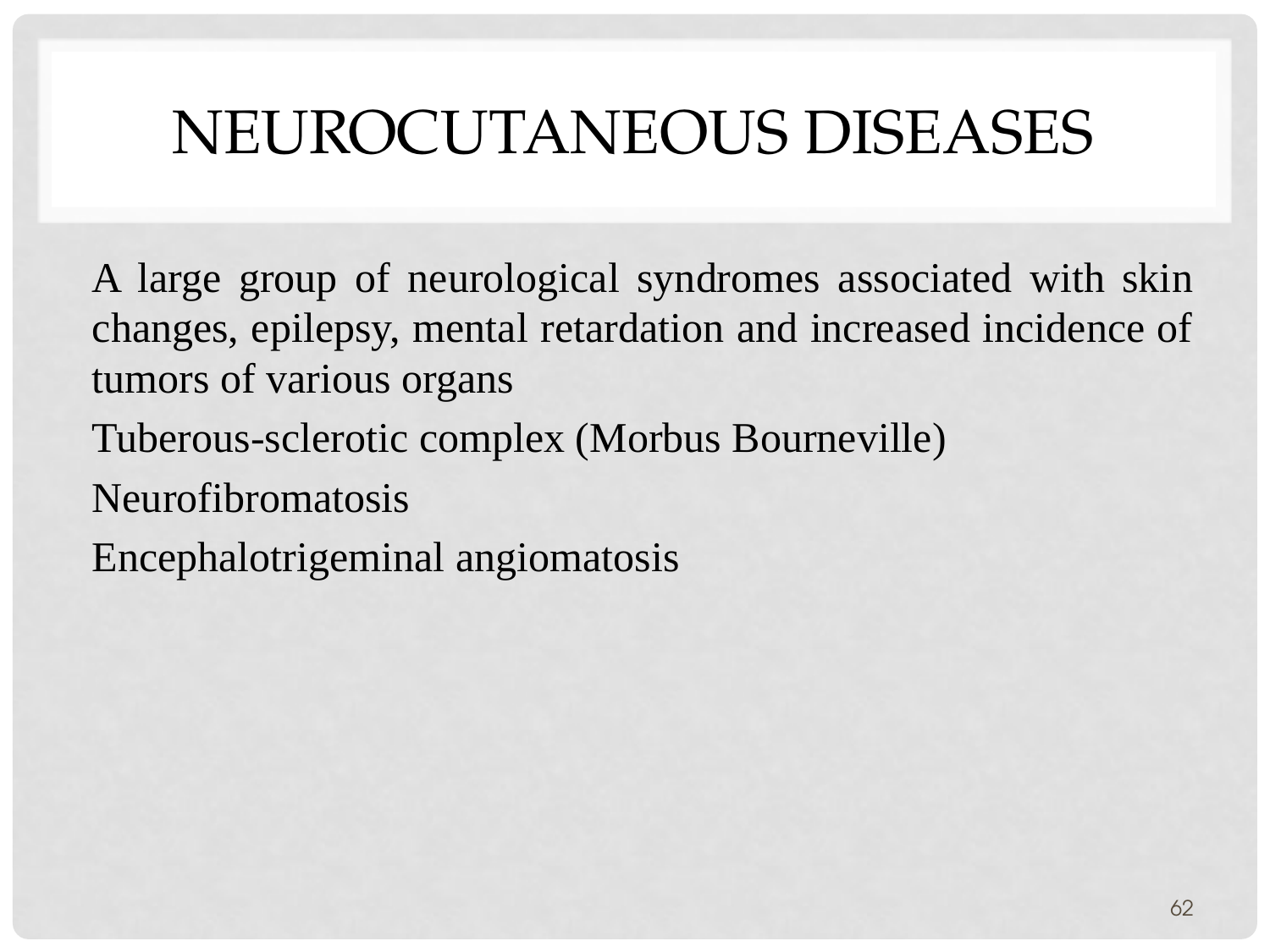

# Neurocutaneous diseases
A large group of neurological syndromes associated with skin changes, epilepsy, mental retardation and increased incidence of tumors of various organs
Tuberous-sclerotic complex (Morbus Bourneville)
Neurofibromatosis
Encephalotrigeminal angiomatosis
62